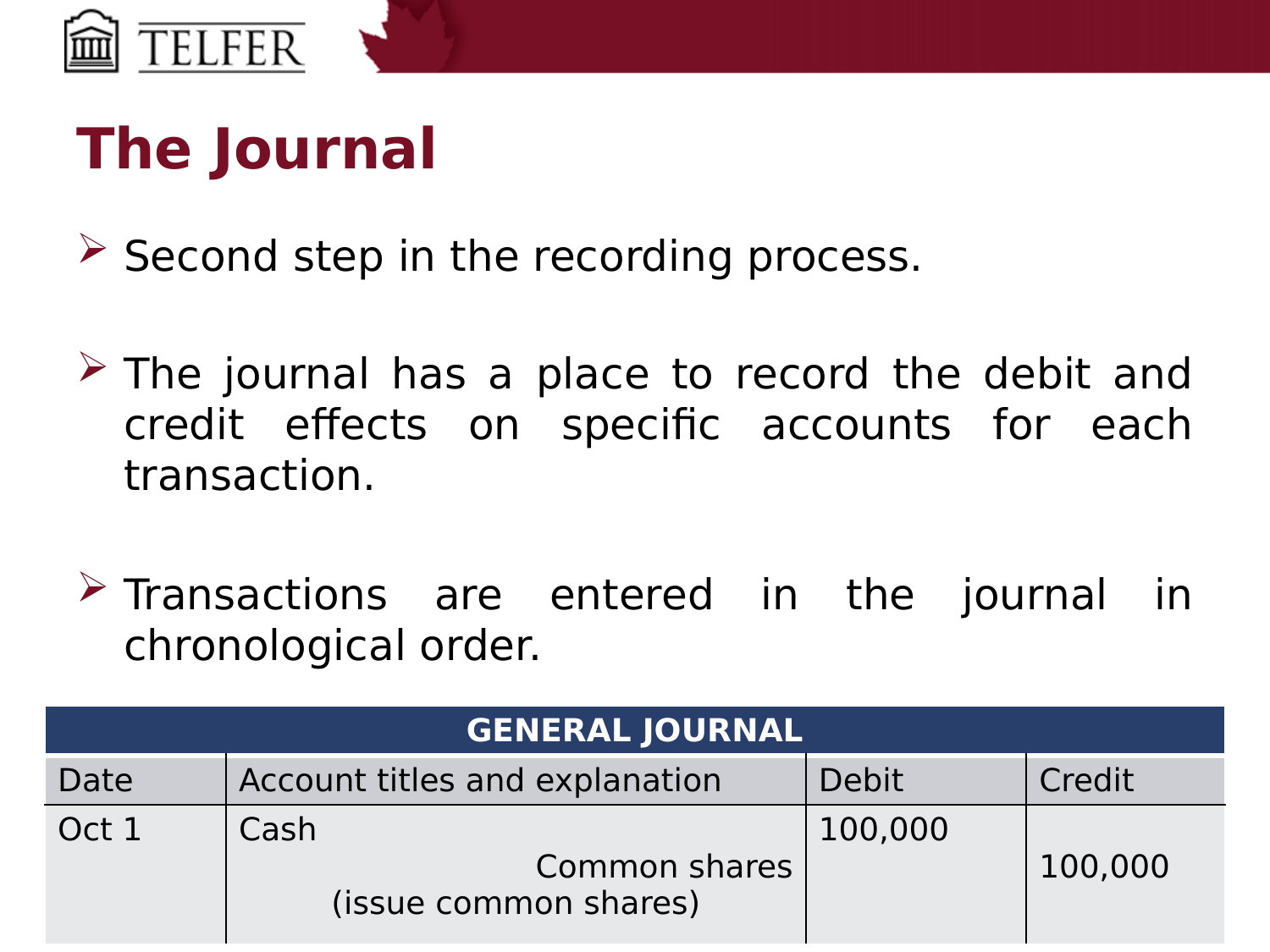

# The Journal
Second step in the recording process.

The journal has a place to record the debit and credit effects on specific accounts for each transaction.

Transactions are entered in the journal in chronological order.

Companies may use various types of journals, but every company has the most basic form of journal, a general journal.

| GENERAL JOURNAL |  |  |  |
| --- | --- | --- | --- |
| Date | Account titles and explanation | Debit | Credit |
| Oct 1 | Cash Common shares (issue common shares) | 100,000 | 100,000 |